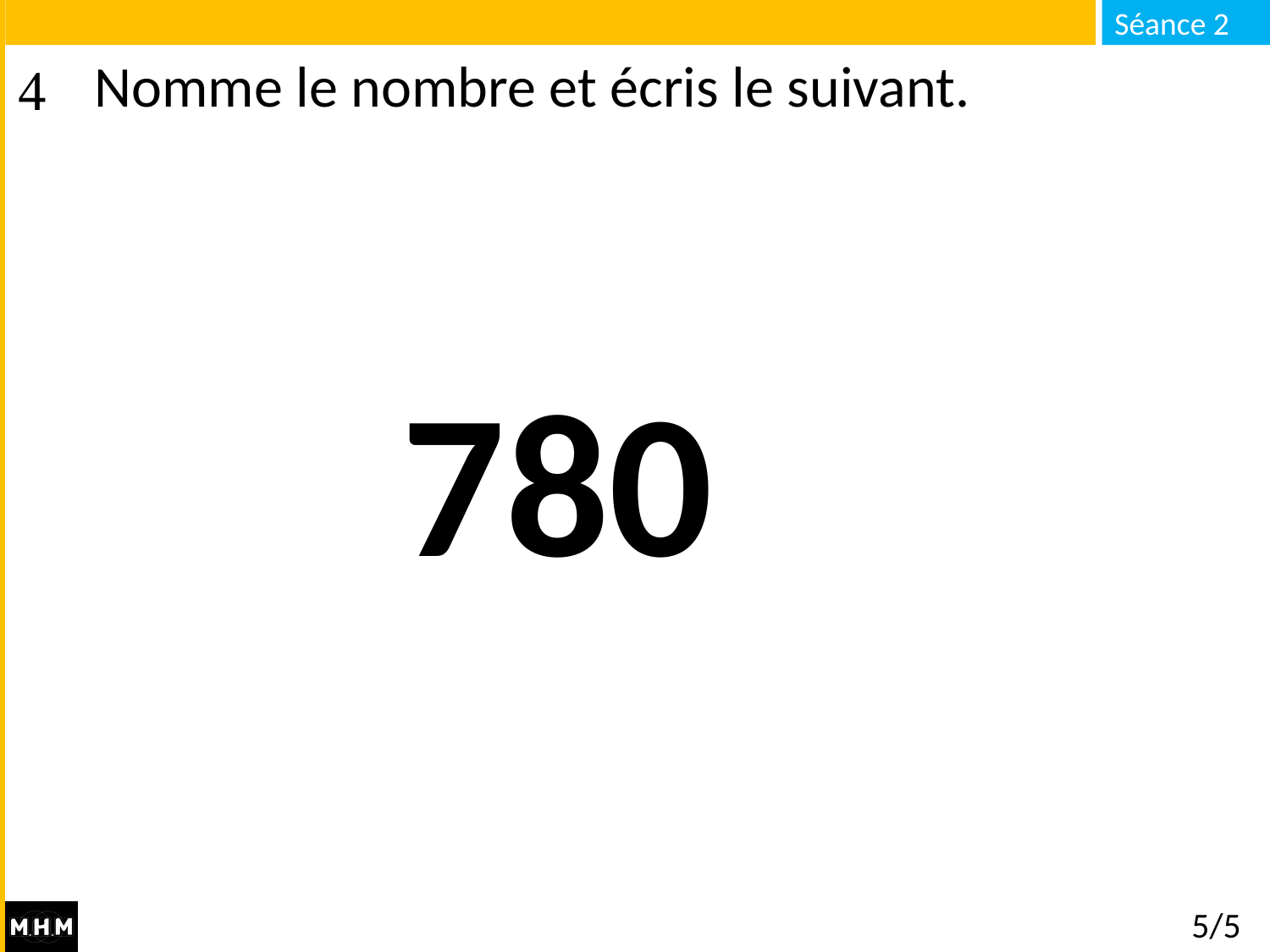

# Nomme le nombre et écris le suivant.
780
5/5